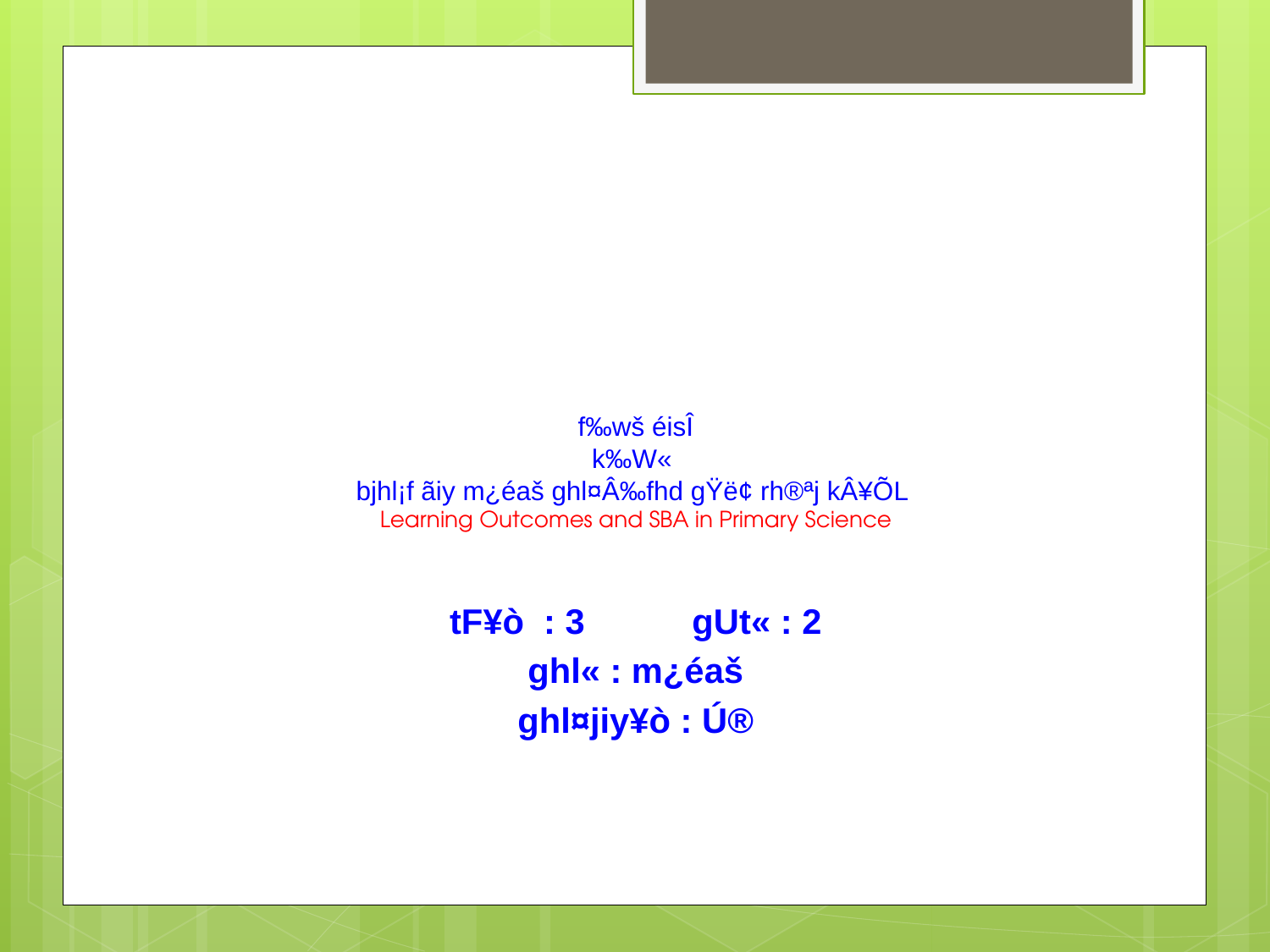

# f‰wš éisÎ k‰W« bjhl¡f ãiy m¿éaš ghl¤Â‰fhd gŸë¢ rh®ªj kÂ¥ÕL Learning Outcomes and SBA in Primary Science
tF¥ò  : 3           gUt« : 2
ghl« : m¿éaš
ghl¤jiy¥ò : Ú®